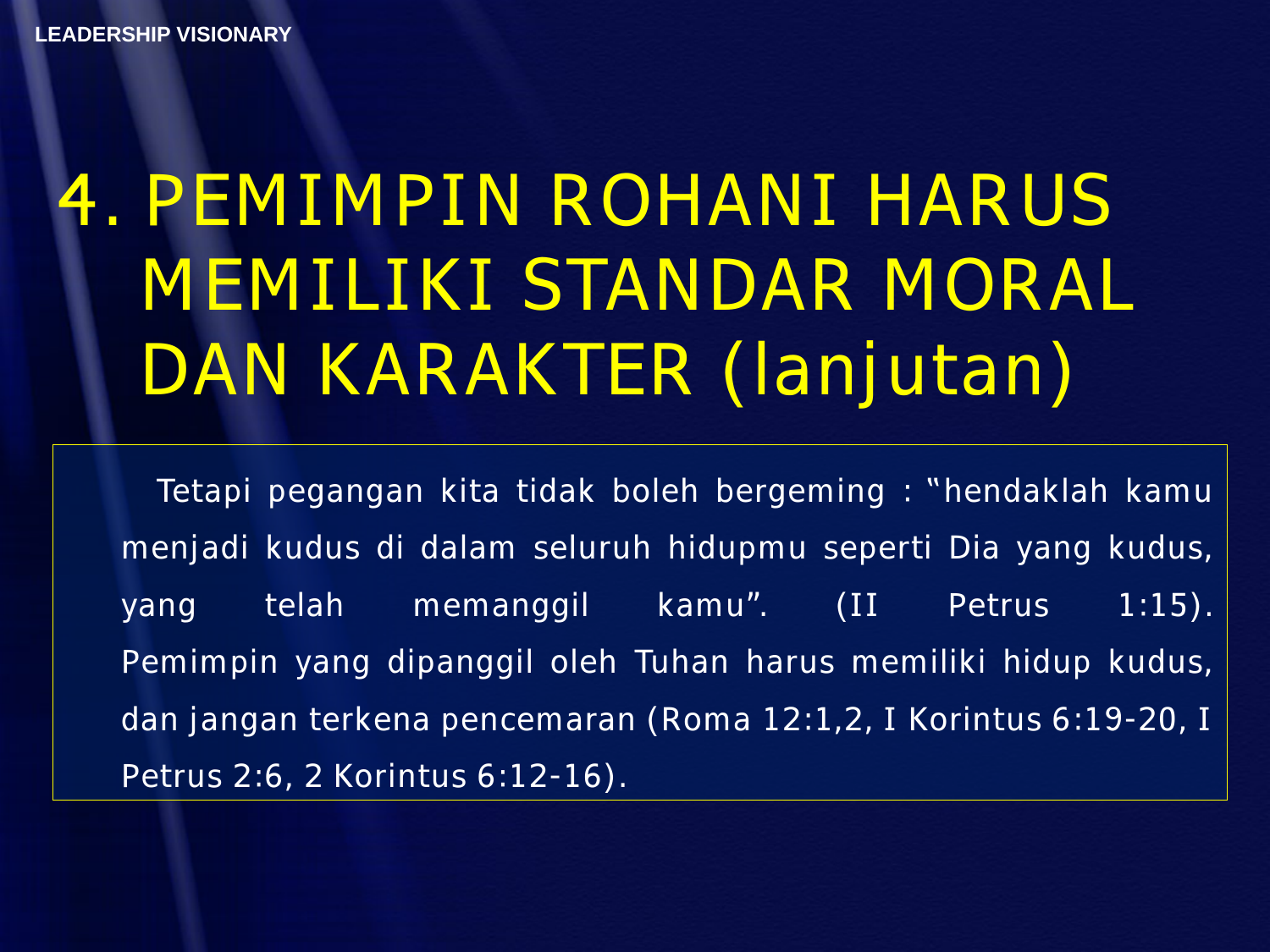

4. PEMIMPIN ROHANI HARUS
    MEMILIKI STANDAR MORAL
    DAN KARAKTER (lanjutan)
      Tetapi pegangan kita tidak boleh bergeming : “hendaklah kamu menjadi kudus di dalam seluruh hidupmu seperti Dia yang kudus, yang telah memanggil kamu”. (II Petrus 1:15).
Pemimpin yang dipanggil oleh Tuhan harus memiliki hidup kudus, dan jangan terkena pencemaran (Roma 12:1,2, I Korintus 6:19-20, I Petrus 2:6, 2 Korintus 6:12-16).